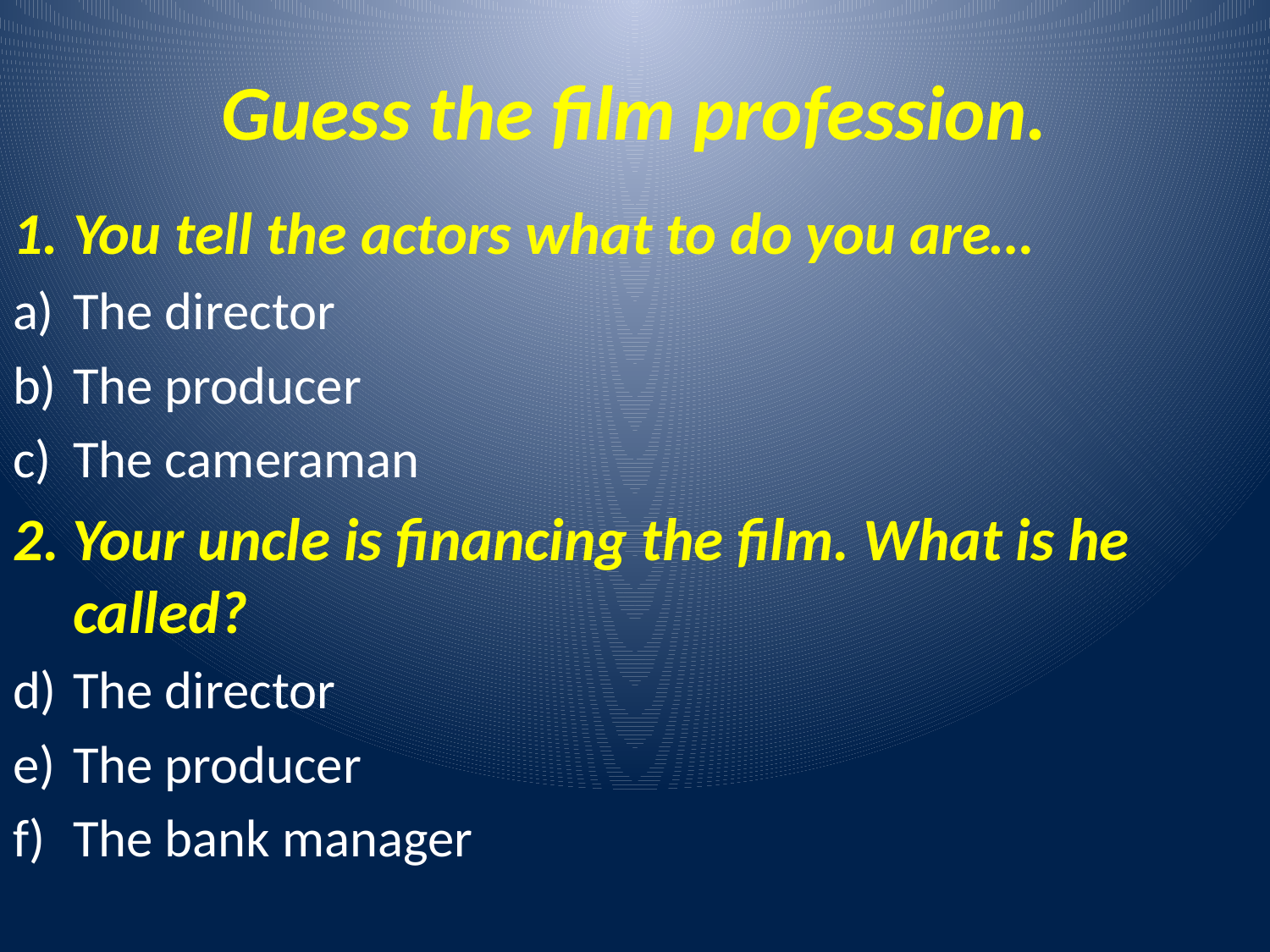

# Guess the film profession.
You tell the actors what to do you are…
The director
The producer
The cameraman
2. Your uncle is financing the film. What is he called?
The director
The producer
The bank manager